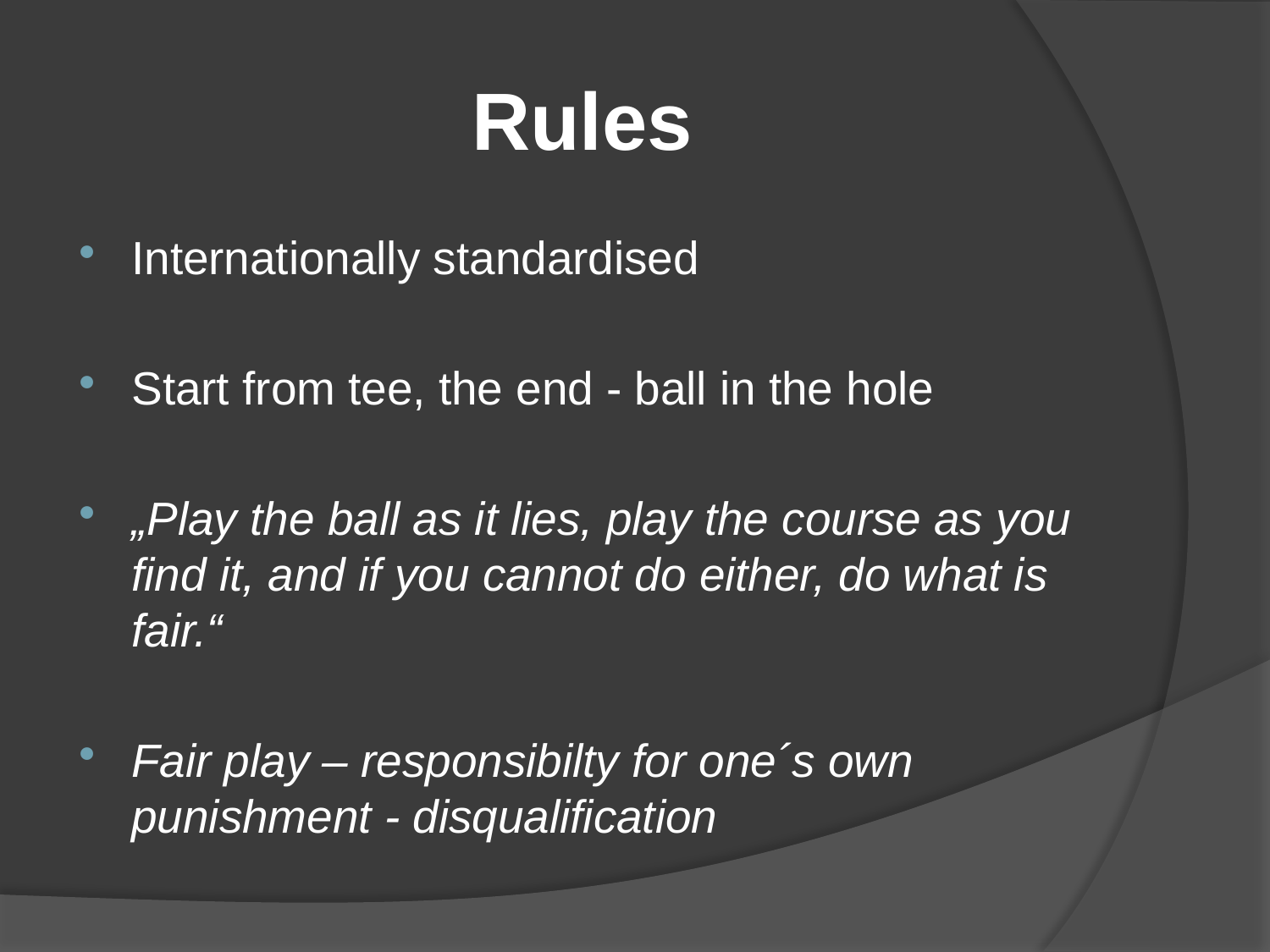

# Rules
Internationally standardised

Start from tee, the end - ball in the hole

„Play the ball as it lies, play the course as you find it, and if you cannot do either, do what is fair.“

Fair play – responsibilty for one´s own punishment - disqualification